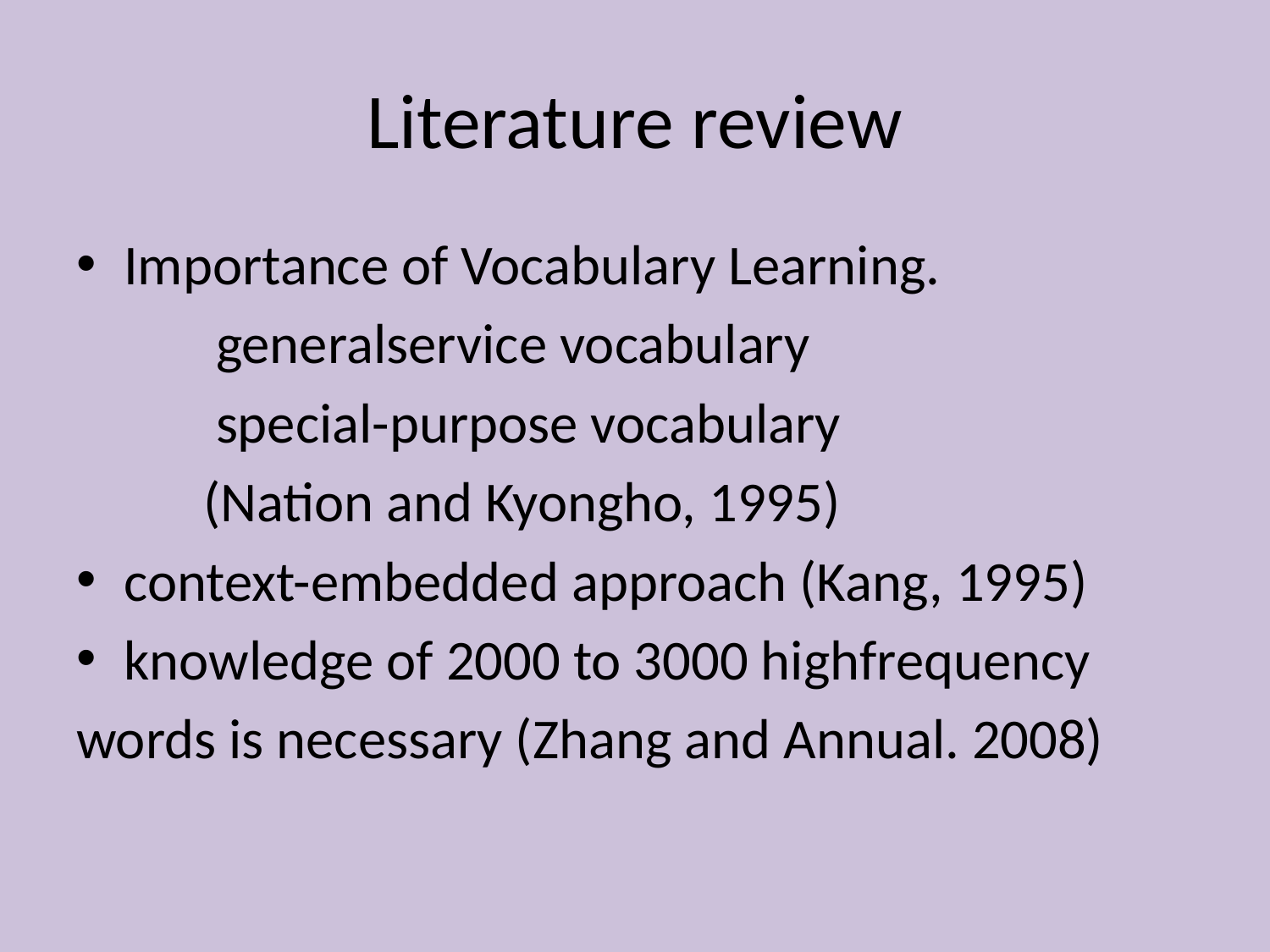

# Literature review
Importance of Vocabulary Learning.
	 generalservice vocabulary
	 special-purpose vocabulary
	(Nation and Kyongho, 1995)
context-embedded approach (Kang, 1995)
knowledge of 2000 to 3000 highfrequency
words is necessary (Zhang and Annual. 2008)